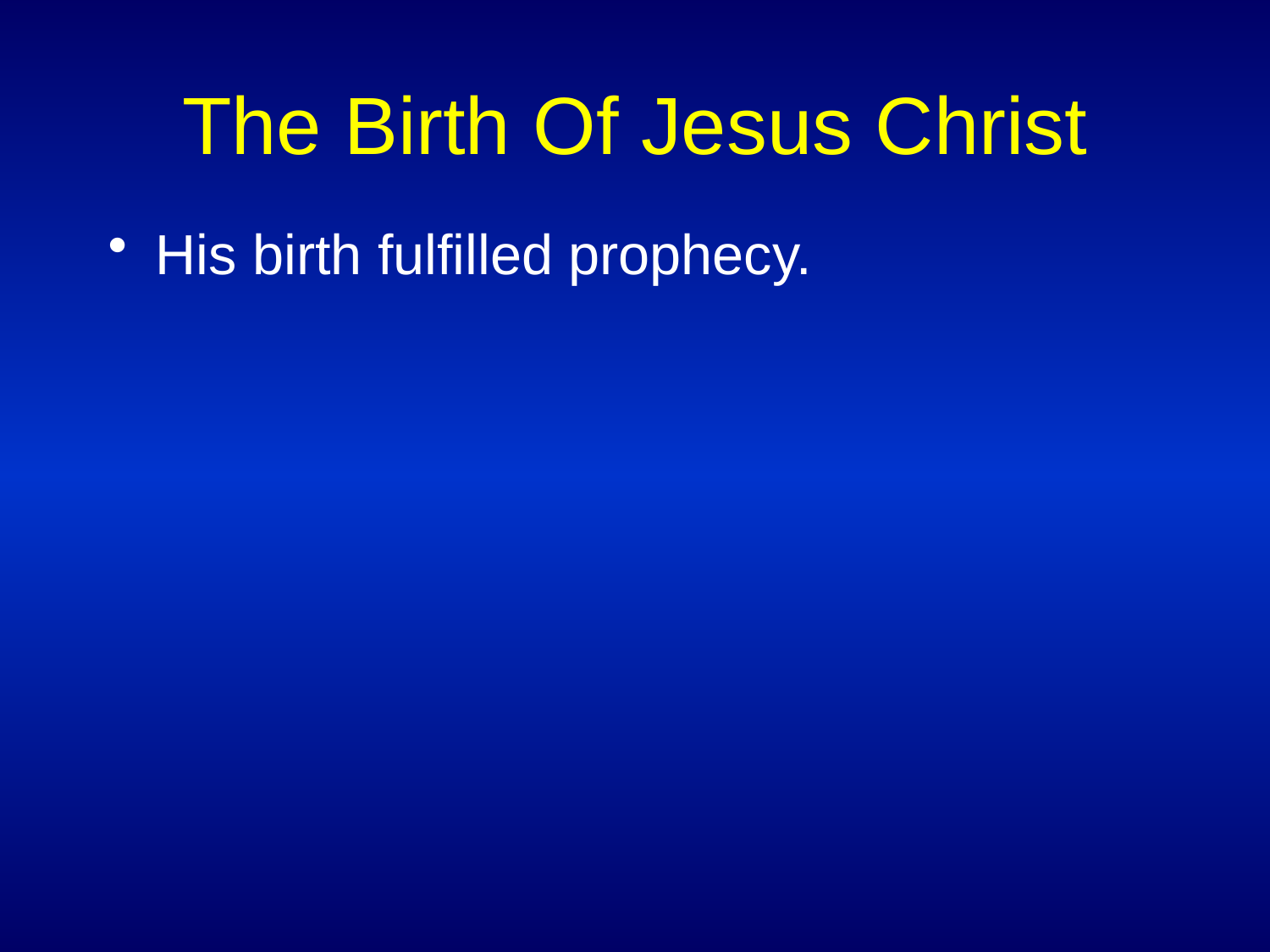

# The Birth Of Jesus Christ
His birth fulfilled prophecy.